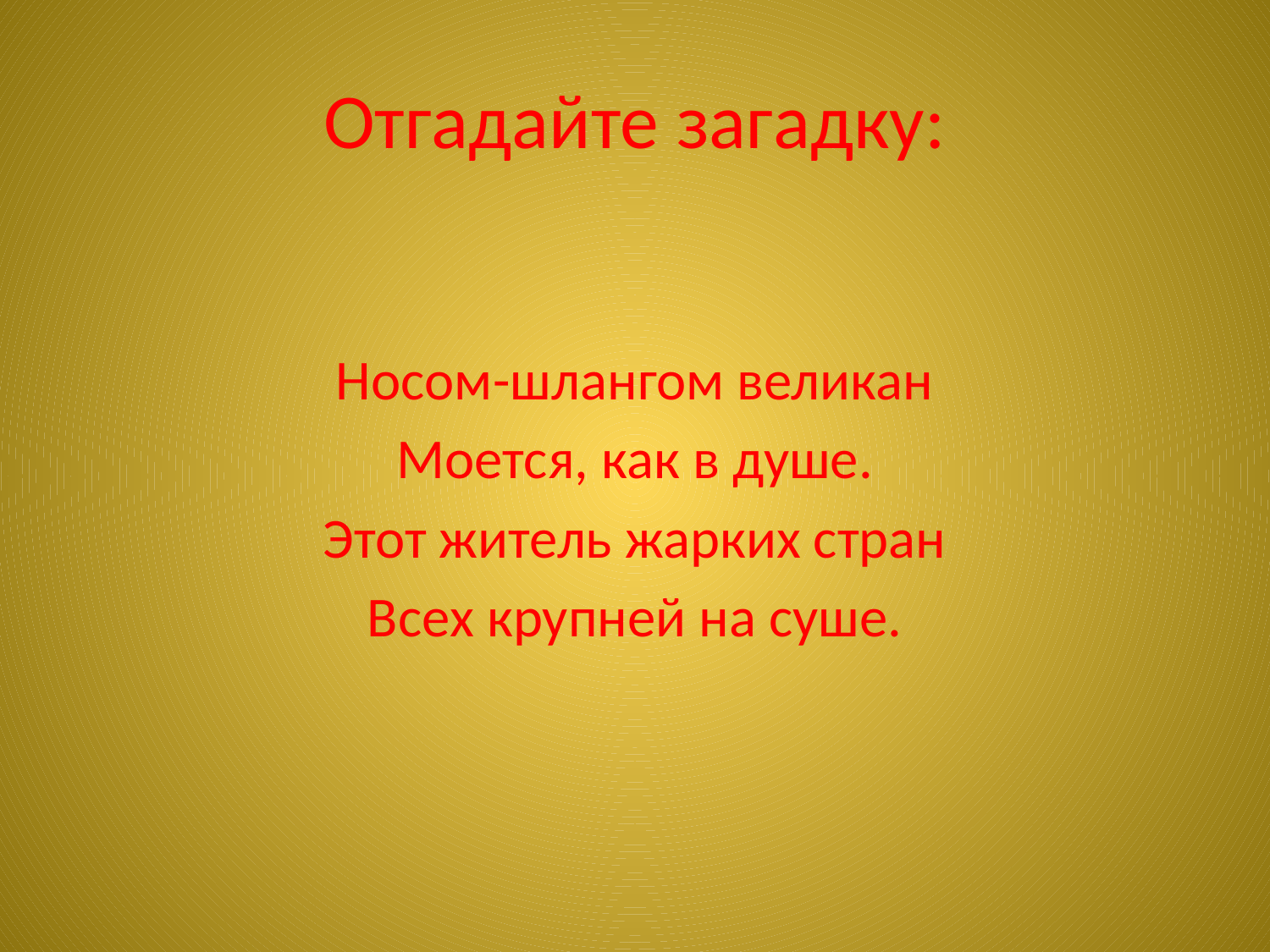

# Отгадайте загадку:
Носом-шлангом великан
Моется, как в душе.
Этот житель жарких стран
Всех крупней на суше.